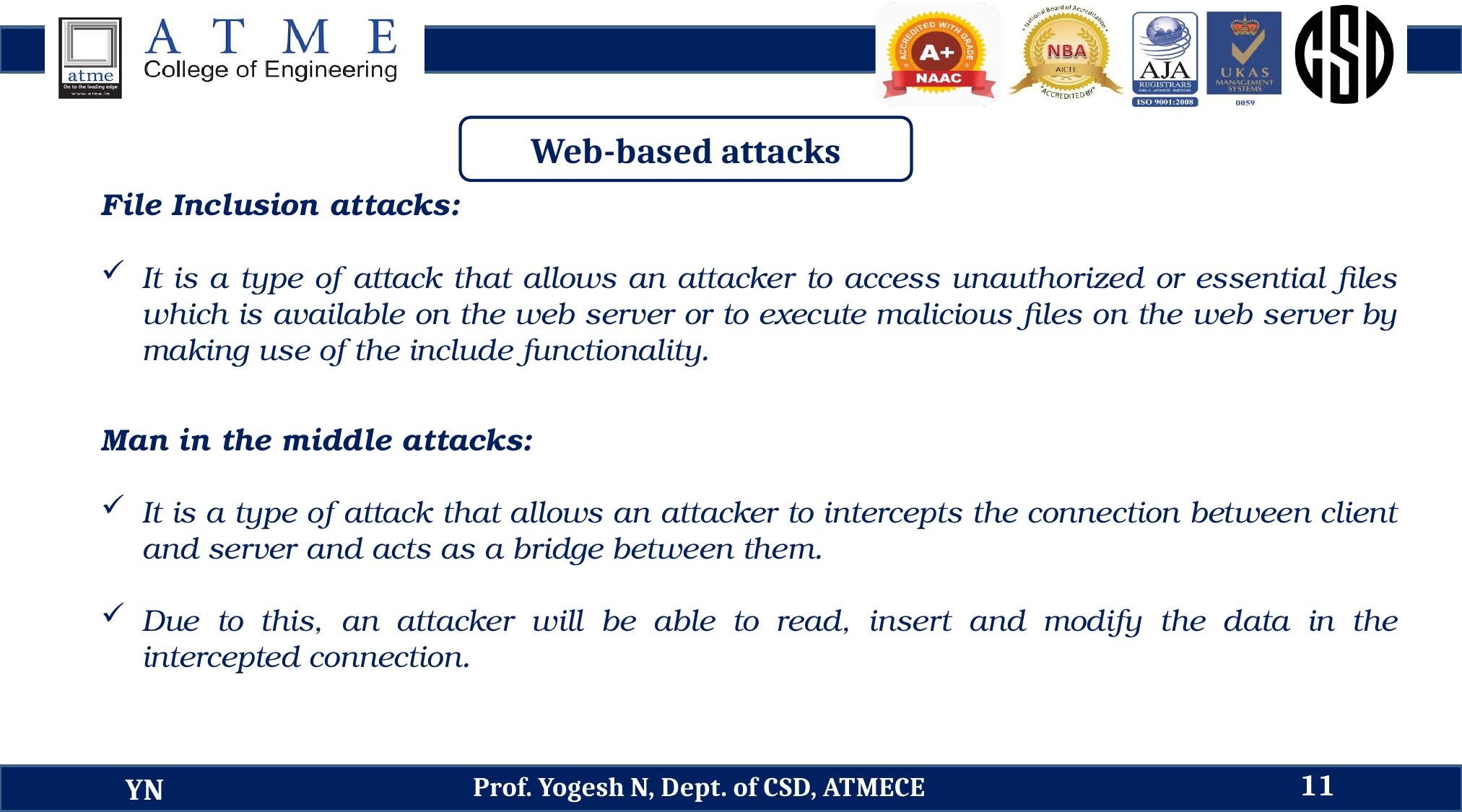

Web-based attacks
File Inclusion attacks:

It is a type of attack that allows an attacker to access unauthorized or essential files which is available on the web server or to execute malicious files on the web server by making use of the include functionality.
Man in the middle attacks:

It is a type of attack that allows an attacker to intercepts the connection between client and server and acts as a bridge between them.

Due to this, an attacker will be able to read, insert and modify the data in the intercepted connection.
11
Prof. Yogesh N, Dept. of CSD, ATMECE
YN